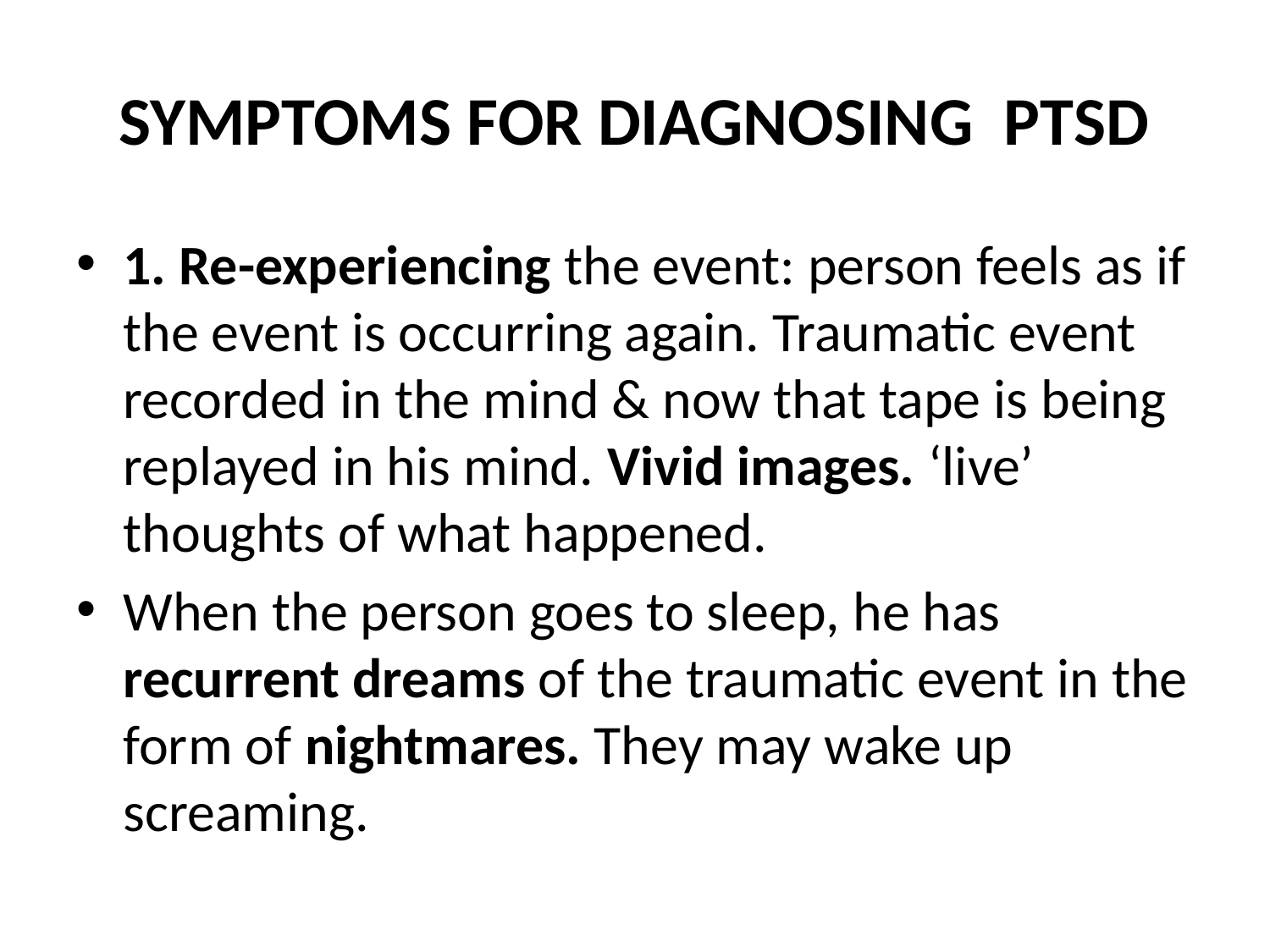

# SYMPTOMS FOR DIAGNOSING  PTSD
1. Re-experiencing the event: person feels as if the event is occurring again. Traumatic event recorded in the mind & now that tape is being replayed in his mind. Vivid images. ‘live’ thoughts of what happened.
When the person goes to sleep, he has recurrent dreams of the traumatic event in the form of nightmares. They may wake up screaming.